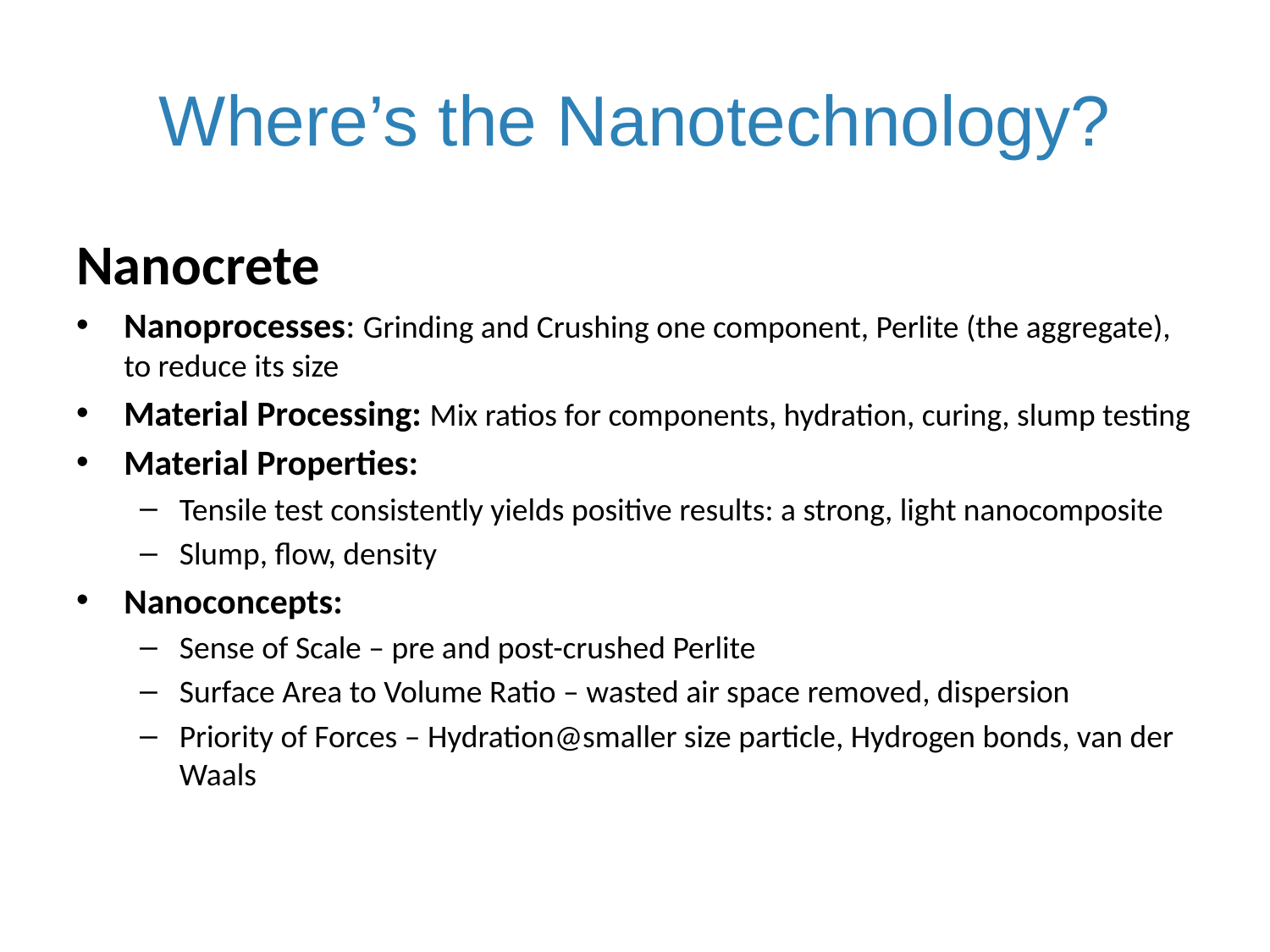

# Where’s the Nanotechnology?
Nanocrete
Nanoprocesses: Grinding and Crushing one component, Perlite (the aggregate), to reduce its size
Material Processing: Mix ratios for components, hydration, curing, slump testing
Material Properties:
Tensile test consistently yields positive results: a strong, light nanocomposite
Slump, flow, density
Nanoconcepts:
Sense of Scale – pre and post-crushed Perlite
Surface Area to Volume Ratio – wasted air space removed, dispersion
Priority of Forces – Hydration@smaller size particle, Hydrogen bonds, van der Waals